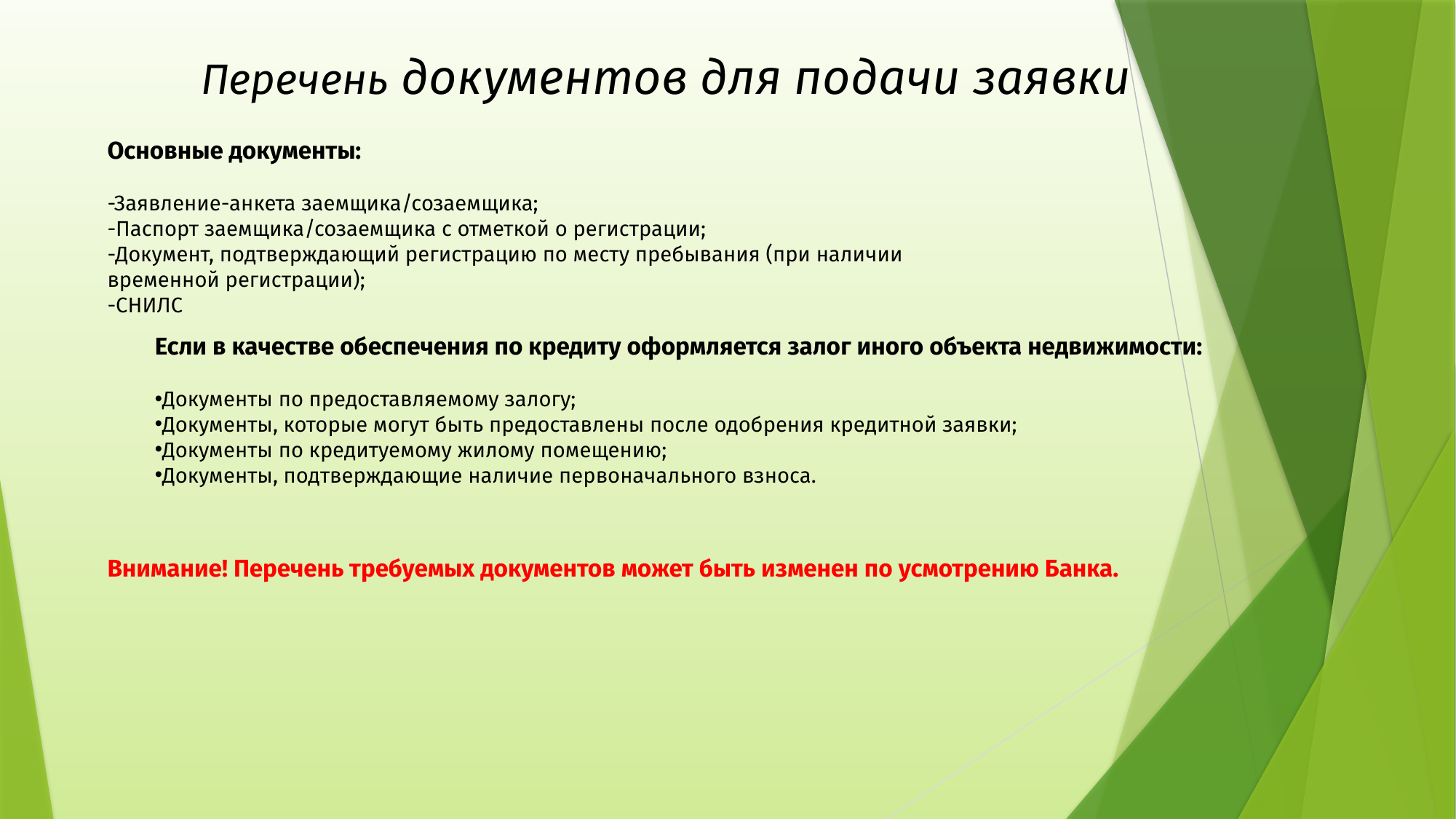

Перечень документов для подачи заявки
Основные документы:

-Заявление-анкета заемщика/созаемщика;
-Паспорт заемщика/созаемщика с отметкой о регистрации;
-Документ, подтверждающий регистрацию по месту пребывания (при наличии временной регистрации);
-СНИЛС
Если в качестве обеспечения по кредиту оформляется залог иного объекта недвижимости:

Документы по предоставляемому залогу;
Документы, которые могут быть предоставлены после одобрения кредитной заявки;
Документы по кредитуемому жилому помещению;
Документы, подтверждающие наличие первоначального взноса.

Внимание! Перечень требуемых документов может быть изменен по усмотрению Банка.